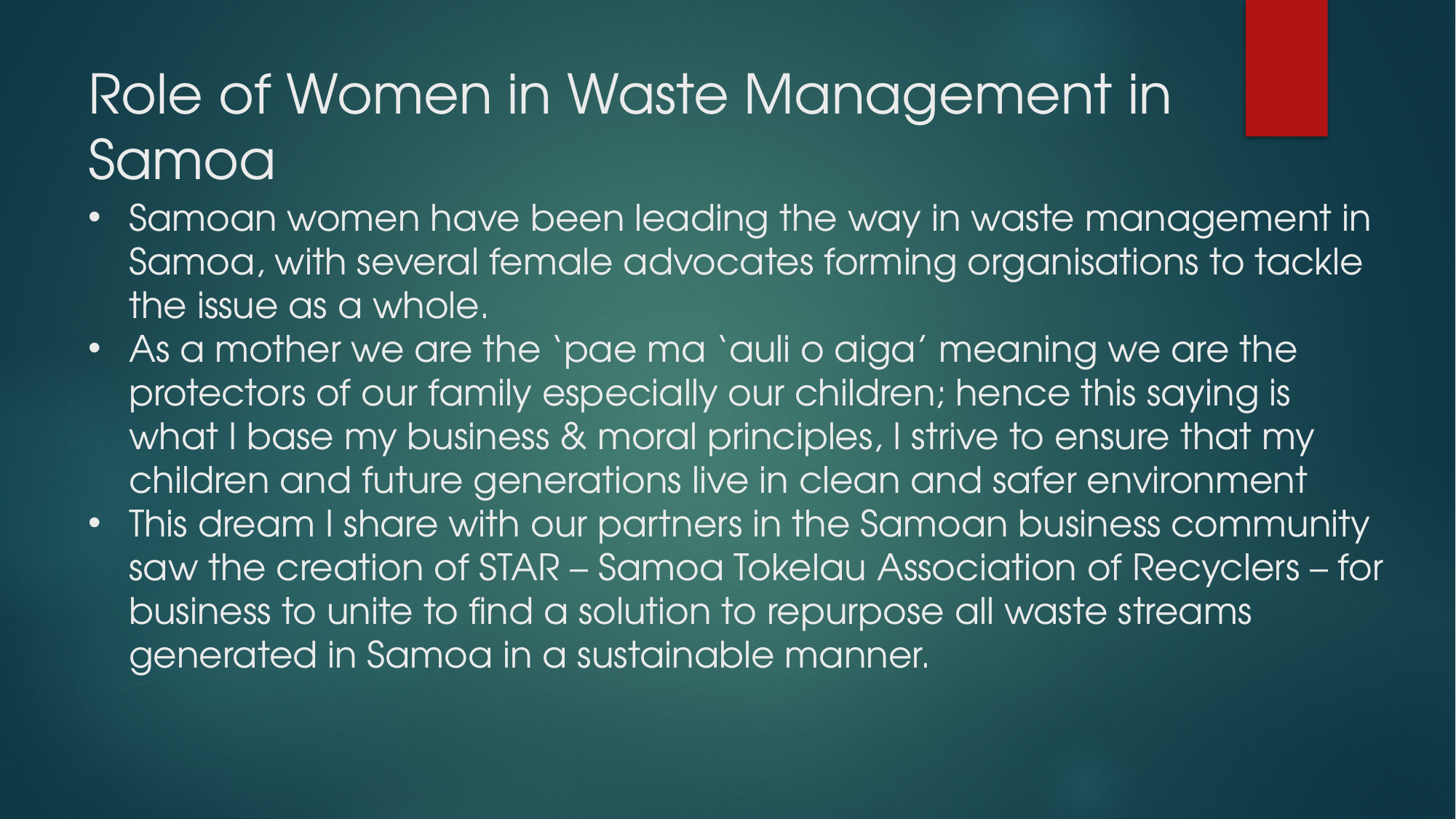

# Role of Women in Waste Management in Samoa
Samoan women have been leading the way in waste management in Samoa, with several female advocates forming organisations to tackle the issue as a whole.
As a mother we are the ‘pae ma ‘auli o aiga’ meaning we are the protectors of our family especially our children; hence this saying is what I base my business & moral principles, I strive to ensure that my children and future generations live in clean and safer environment
This dream I share with our partners in the Samoan business community saw the creation of STAR – Samoa Tokelau Association of Recyclers – for business to unite to find a solution to repurpose all waste streams generated in Samoa in a sustainable manner.